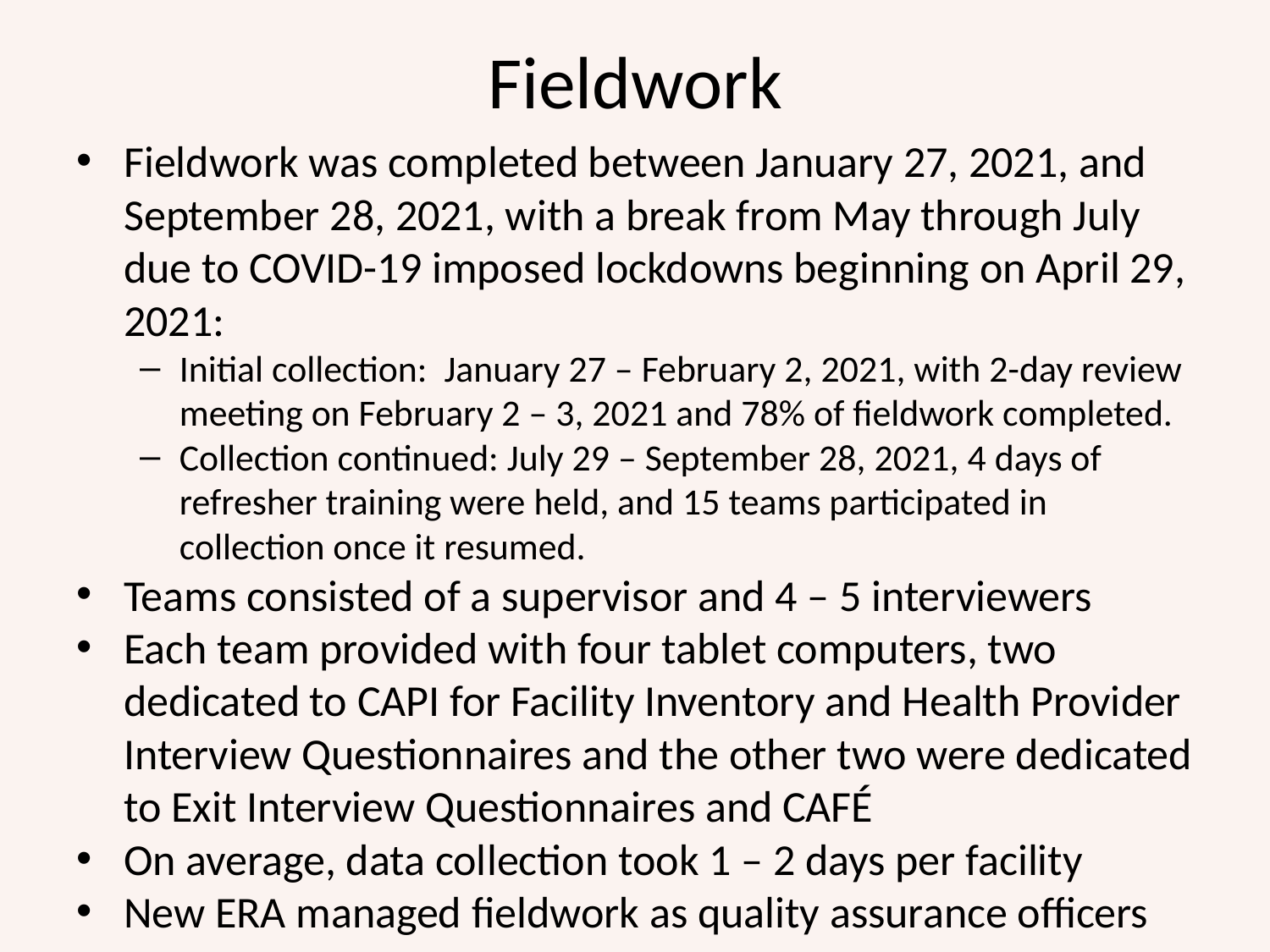

# Fieldwork
Fieldwork was completed between January 27, 2021, and September 28, 2021, with a break from May through July due to COVID-19 imposed lockdowns beginning on April 29, 2021:
Initial collection:  January 27 – February 2, 2021, with 2-day review meeting on February 2 – 3, 2021 and 78% of fieldwork completed.
Collection continued: July 29 – September 28, 2021, 4 days of refresher training were held, and 15 teams participated in collection once it resumed.
Teams consisted of a supervisor and 4 – 5 interviewers
Each team provided with four tablet computers, two dedicated to CAPI for Facility Inventory and Health Provider Interview Questionnaires and the other two were dedicated to Exit Interview Questionnaires and CAFÉ
On average, data collection took 1 – 2 days per facility
New ERA managed fieldwork as quality assurance officers